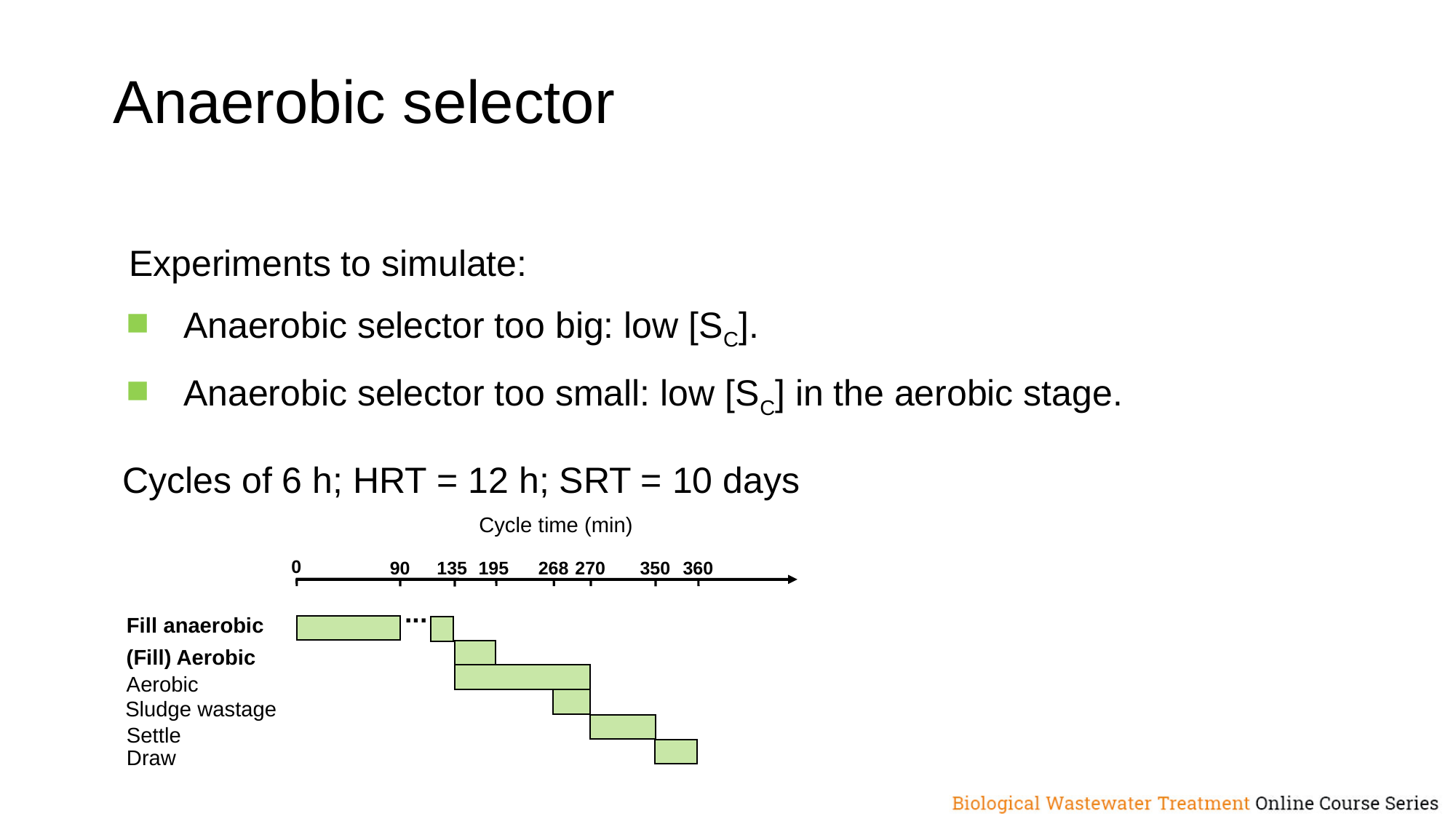

Anaerobic selector
Experiments to simulate:
Anaerobic selector too big: low [SC].
Anaerobic selector too small: low [SC] in the aerobic stage.
Cycles of 6 h; HRT = 12 h; SRT = 10 days
Cycle time (min)
0
268
270
360
90
350
135
195

...
Fill anaerobic

(Fill) Aerobic

Aerobic

Sludge wastage

Settle
Draw